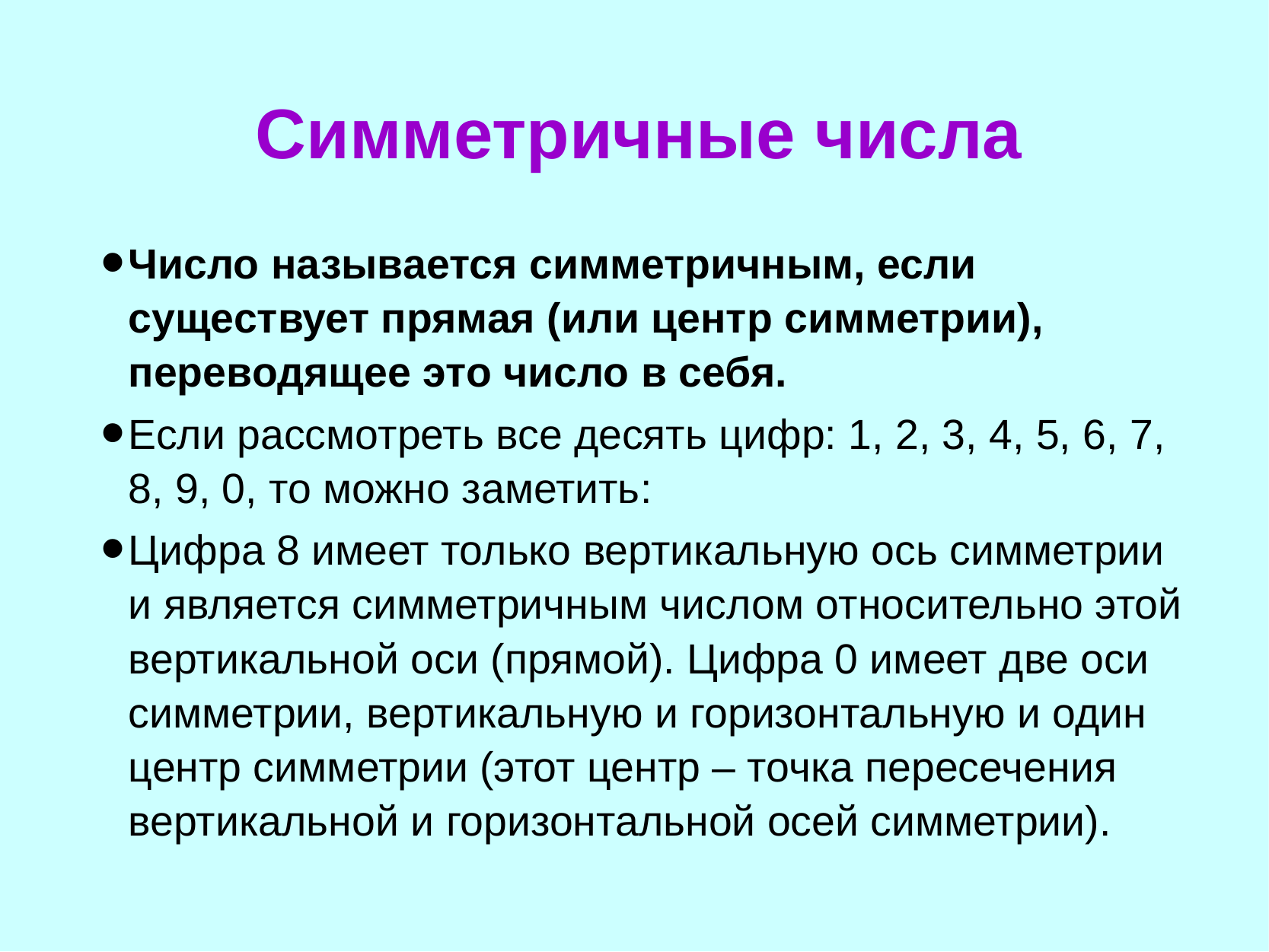

# Симметричные числа
Число называется симметричным, если существует прямая (или центр симметрии), переводящее это число в себя.
Если рассмотреть все десять цифр: 1, 2, 3, 4, 5, 6, 7, 8, 9, 0, то можно заметить:
Цифра 8 имеет только вертикальную ось симметрии и является симметричным числом относительно этой вертикальной оси (прямой). Цифра 0 имеет две оси симметрии, вертикальную и горизонтальную и один центр симметрии (этот центр – точка пересечения вертикальной и горизонтальной осей симметрии).